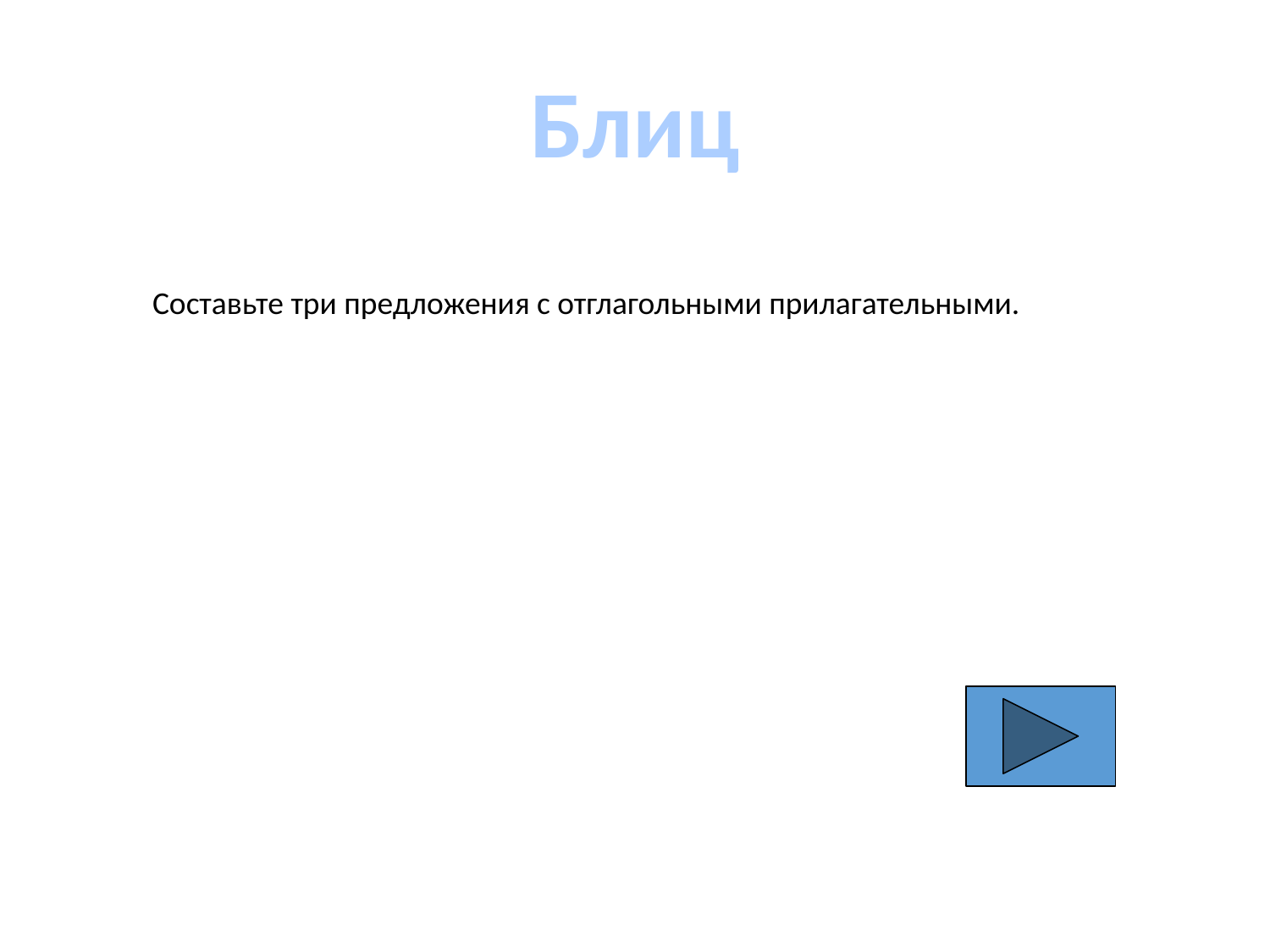

Блиц
Составьте три предложения с отглагольными прилагательными.